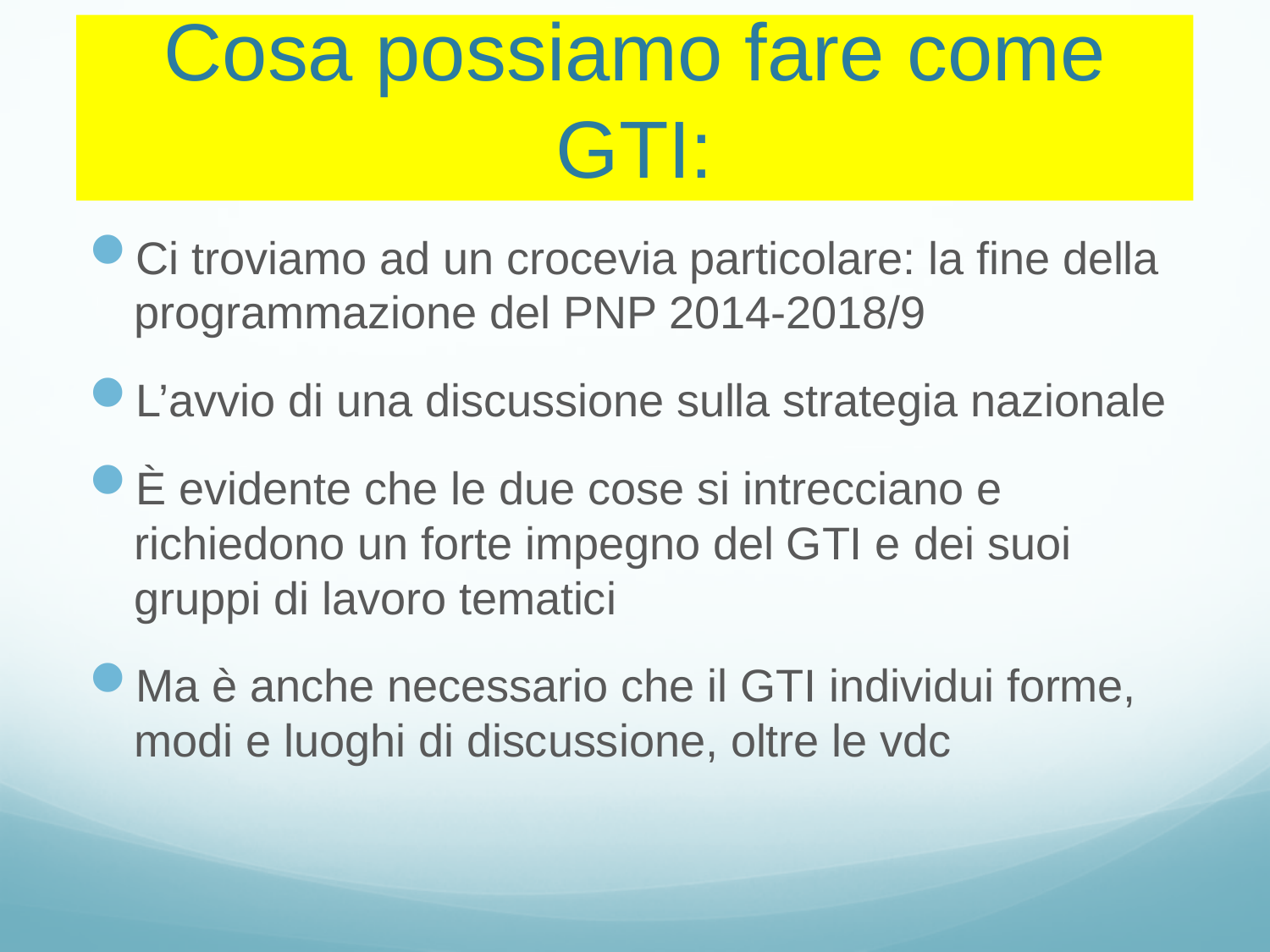

# Cosa possiamo fare come GTI:
Ci troviamo ad un crocevia particolare: la fine della programmazione del PNP 2014-2018/9
L’avvio di una discussione sulla strategia nazionale
È evidente che le due cose si intrecciano e richiedono un forte impegno del GTI e dei suoi gruppi di lavoro tematici
Ma è anche necessario che il GTI individui forme, modi e luoghi di discussione, oltre le vdc